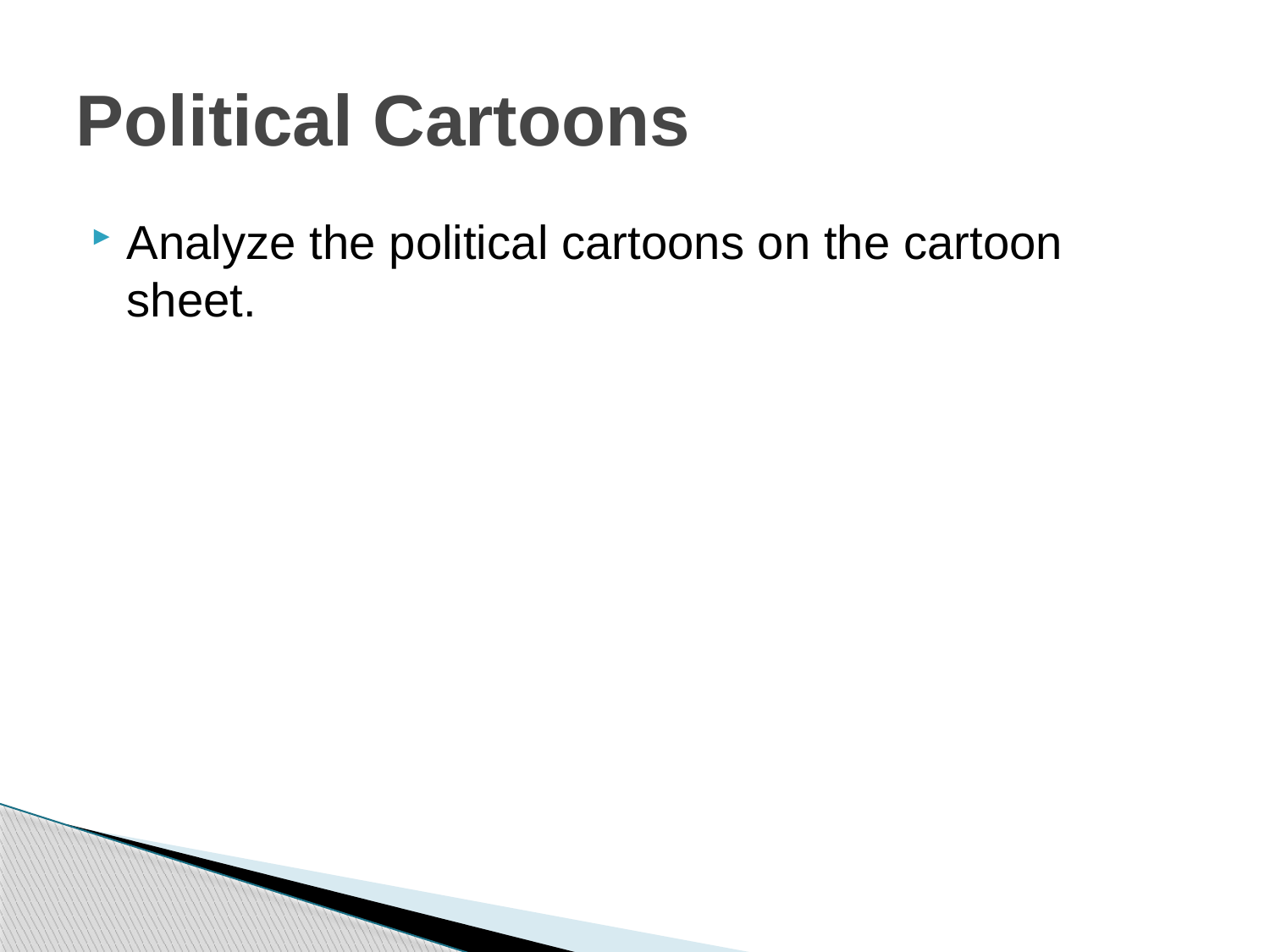

# Political Cartoons
Analyze the political cartoons on the cartoon sheet.